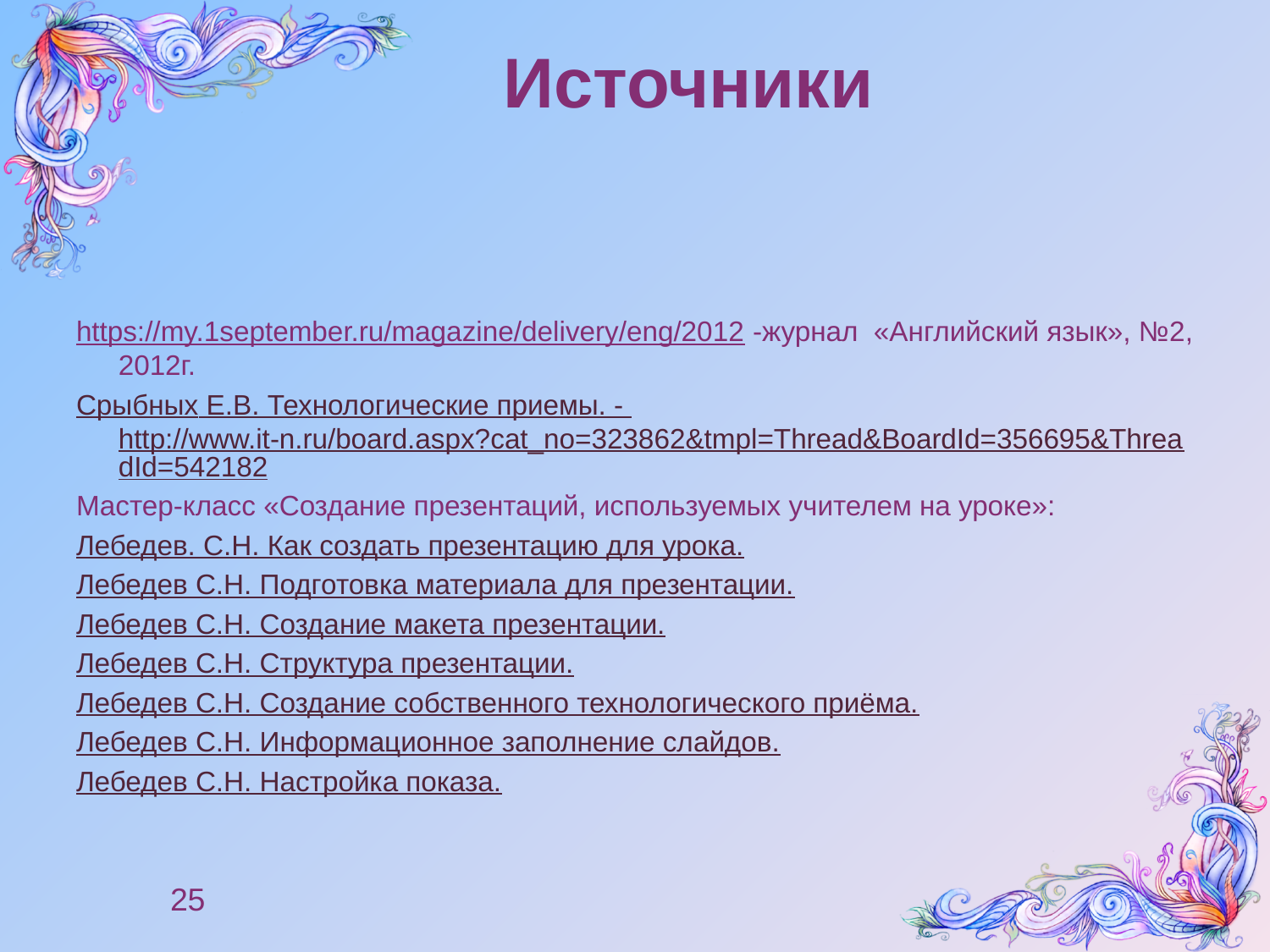

# Источники
https://my.1september.ru/magazine/delivery/eng/2012 -журнал  «Английский язык», №2, 2012г.
Срыбных Е.В. Технологические приемы. - http://www.it-n.ru/board.aspx?cat_no=323862&tmpl=Thread&BoardId=356695&ThreadId=542182
Мастер-класс «Создание презентаций, используемых учителем на уроке»:
Лебедев. С.Н. Как создать презентацию для урока.
Лебедев С.Н. Подготовка материала для презентации.
Лебедев С.Н. Создание макета презентации.
Лебедев С.Н. Структура презентации.
Лебедев С.Н. Создание собственного технологического приёма.
Лебедев С.Н. Информационное заполнение слайдов.
Лебедев С.Н. Настройка показа.

25